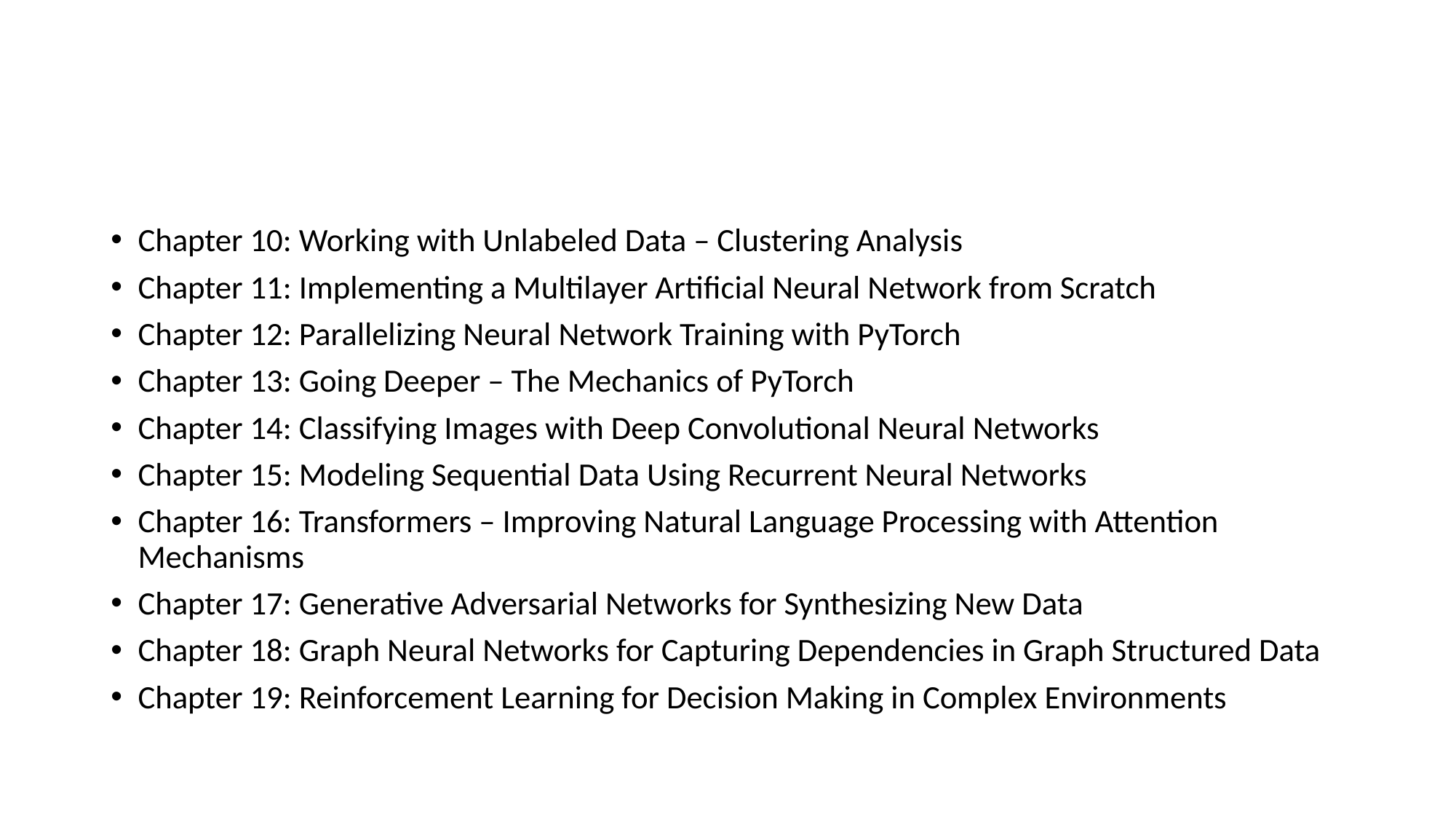

#
Chapter 10: Working with Unlabeled Data – Clustering Analysis
Chapter 11: Implementing a Multilayer Artificial Neural Network from Scratch
Chapter 12: Parallelizing Neural Network Training with PyTorch
Chapter 13: Going Deeper – The Mechanics of PyTorch
Chapter 14: Classifying Images with Deep Convolutional Neural Networks
Chapter 15: Modeling Sequential Data Using Recurrent Neural Networks
Chapter 16: Transformers – Improving Natural Language Processing with Attention Mechanisms
Chapter 17: Generative Adversarial Networks for Synthesizing New Data
Chapter 18: Graph Neural Networks for Capturing Dependencies in Graph Structured Data
Chapter 19: Reinforcement Learning for Decision Making in Complex Environments